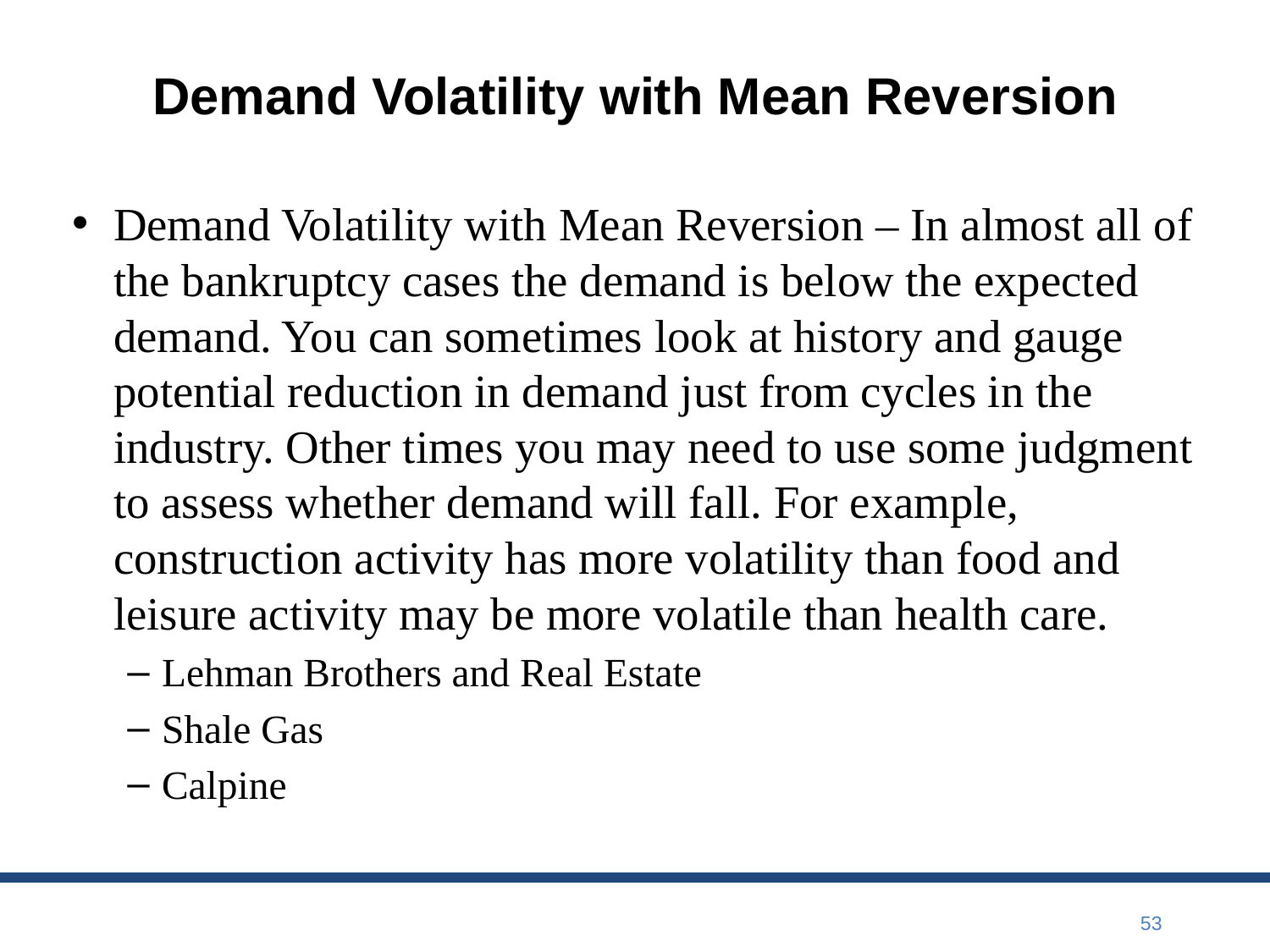

# Demand Volatility with Mean Reversion
Demand Volatility with Mean Reversion – In almost all of the bankruptcy cases the demand is below the expected demand. You can sometimes look at history and gauge potential reduction in demand just from cycles in the industry. Other times you may need to use some judgment to assess whether demand will fall. For example, construction activity has more volatility than food and leisure activity may be more volatile than health care.
Lehman Brothers and Real Estate
Shale Gas
Calpine